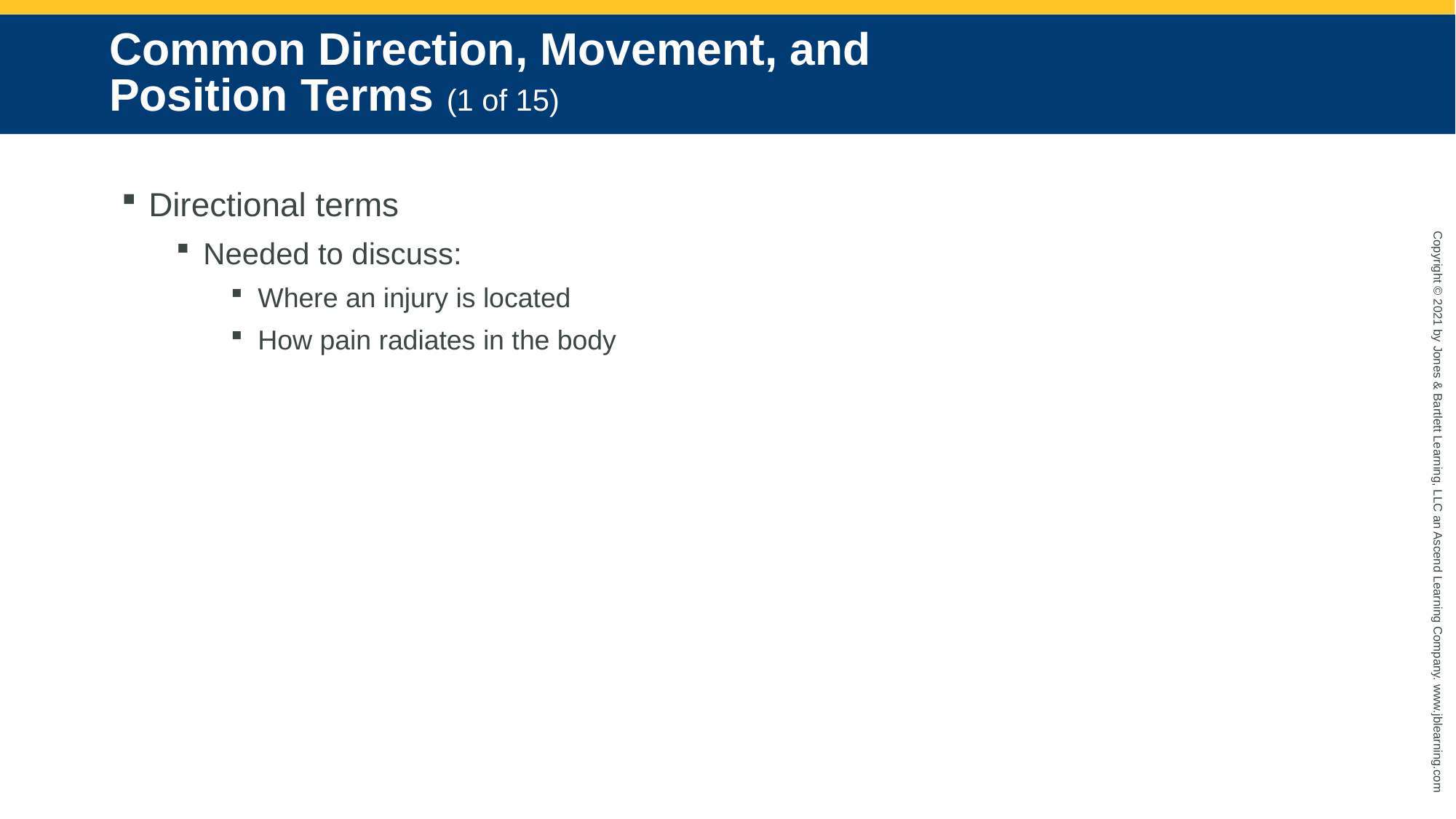

# Common Direction, Movement, and Position Terms (1 of 15)
Directional terms
Needed to discuss:
Where an injury is located
How pain radiates in the body